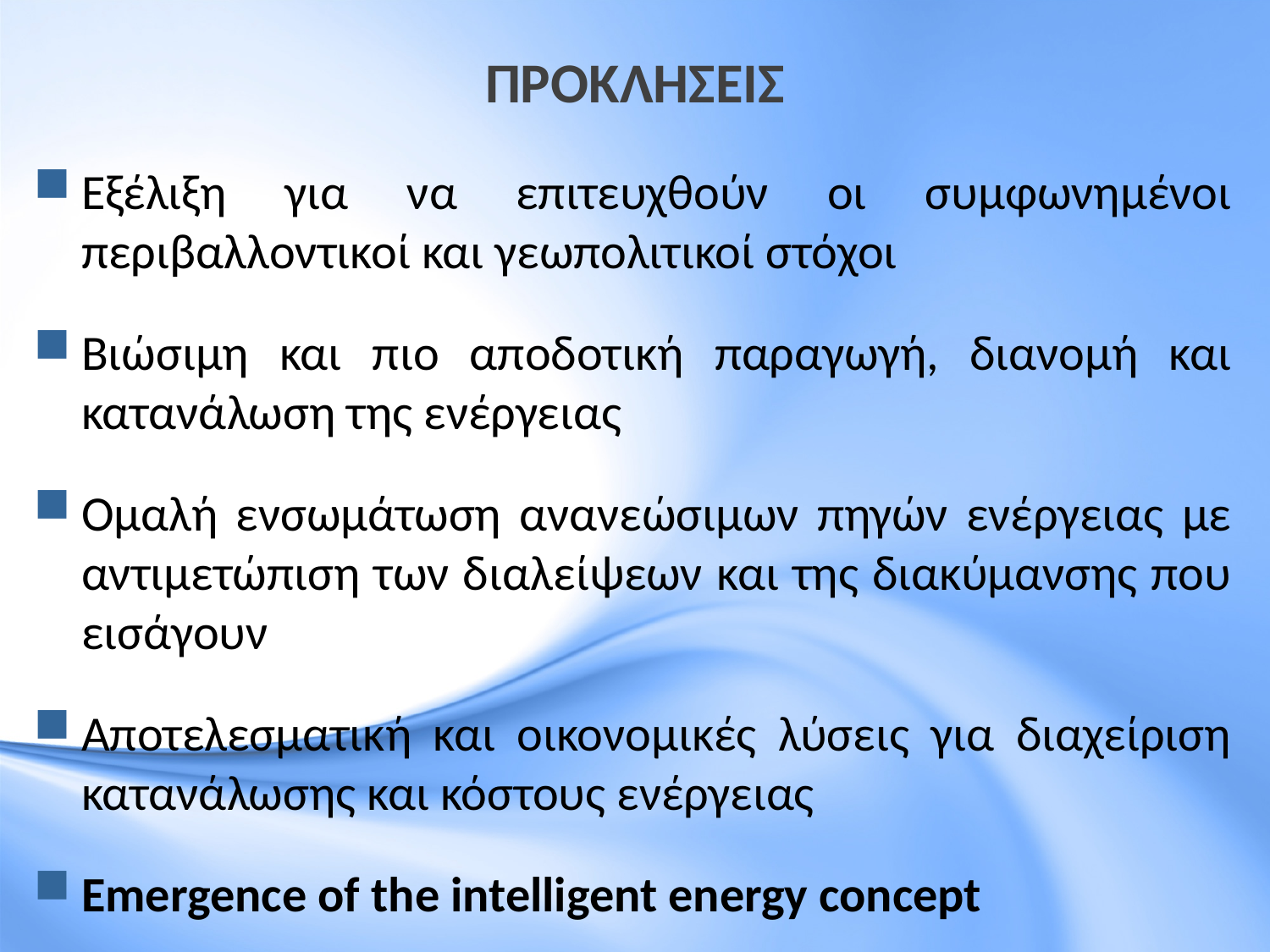

# ΠΡΟΚΛΗΣΕΙΣ
Εξέλιξη για να επιτευχθούν οι συμφωνημένοι περιβαλλοντικοί και γεωπολιτικοί στόχοι
Βιώσιμη και πιο αποδοτική παραγωγή, διανομή και κατανάλωση της ενέργειας
Ομαλή ενσωμάτωση ανανεώσιμων πηγών ενέργειας με αντιμετώπιση των διαλείψεων και της διακύμανσης που εισάγουν
Αποτελεσματική και οικονομικές λύσεις για διαχείριση κατανάλωσης και κόστους ενέργειας
Emergence of the intelligent energy concept